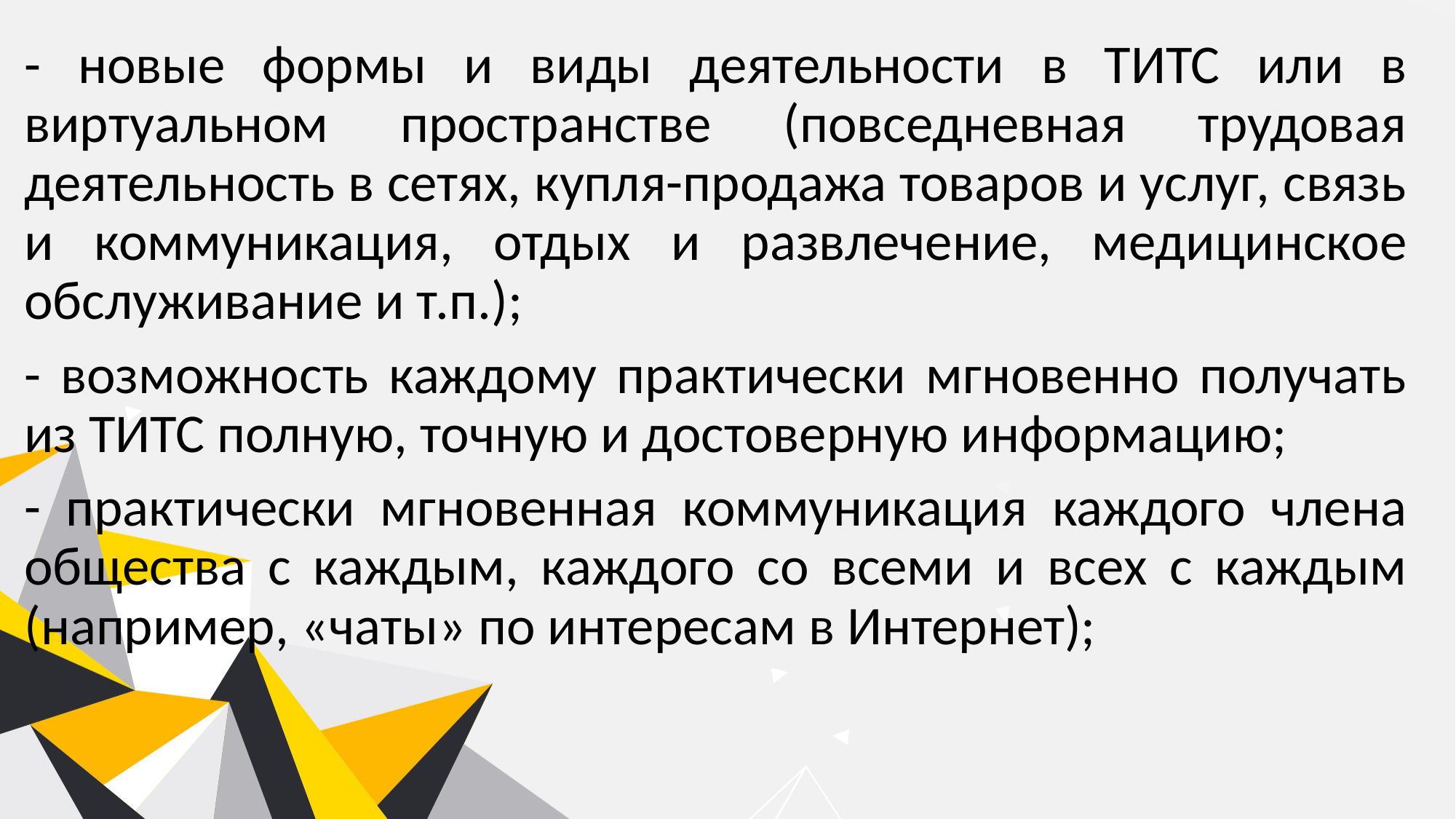

- новые формы и виды деятельности в ТИТС или в виртуальном пространстве (повседневная трудовая деятельность в сетях, купля-продажа товаров и услуг, связь и коммуникация, отдых и развлечение, медицинское обслуживание и т.п.);
- возможность каждому практически мгновенно получать из ТИТС полную, точную и достоверную информацию;
- практически мгновенная коммуникация каждого члена общества с каждым, каждого со всеми и всех с каждым (например, «чаты» по интересам в Интернет);